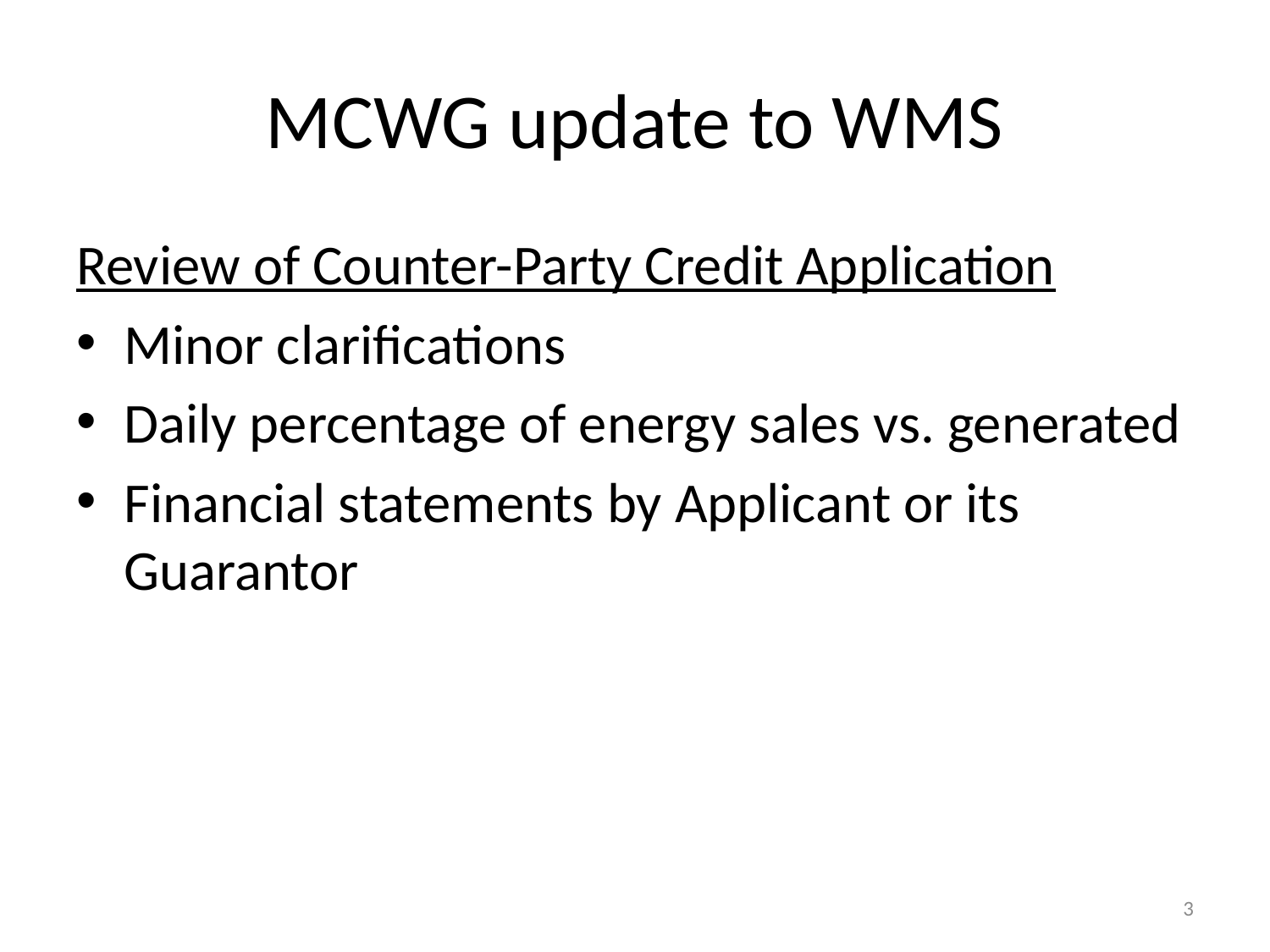

# MCWG update to WMS
Review of Counter-Party Credit Application
Minor clarifications
Daily percentage of energy sales vs. generated
Financial statements by Applicant or its Guarantor
3